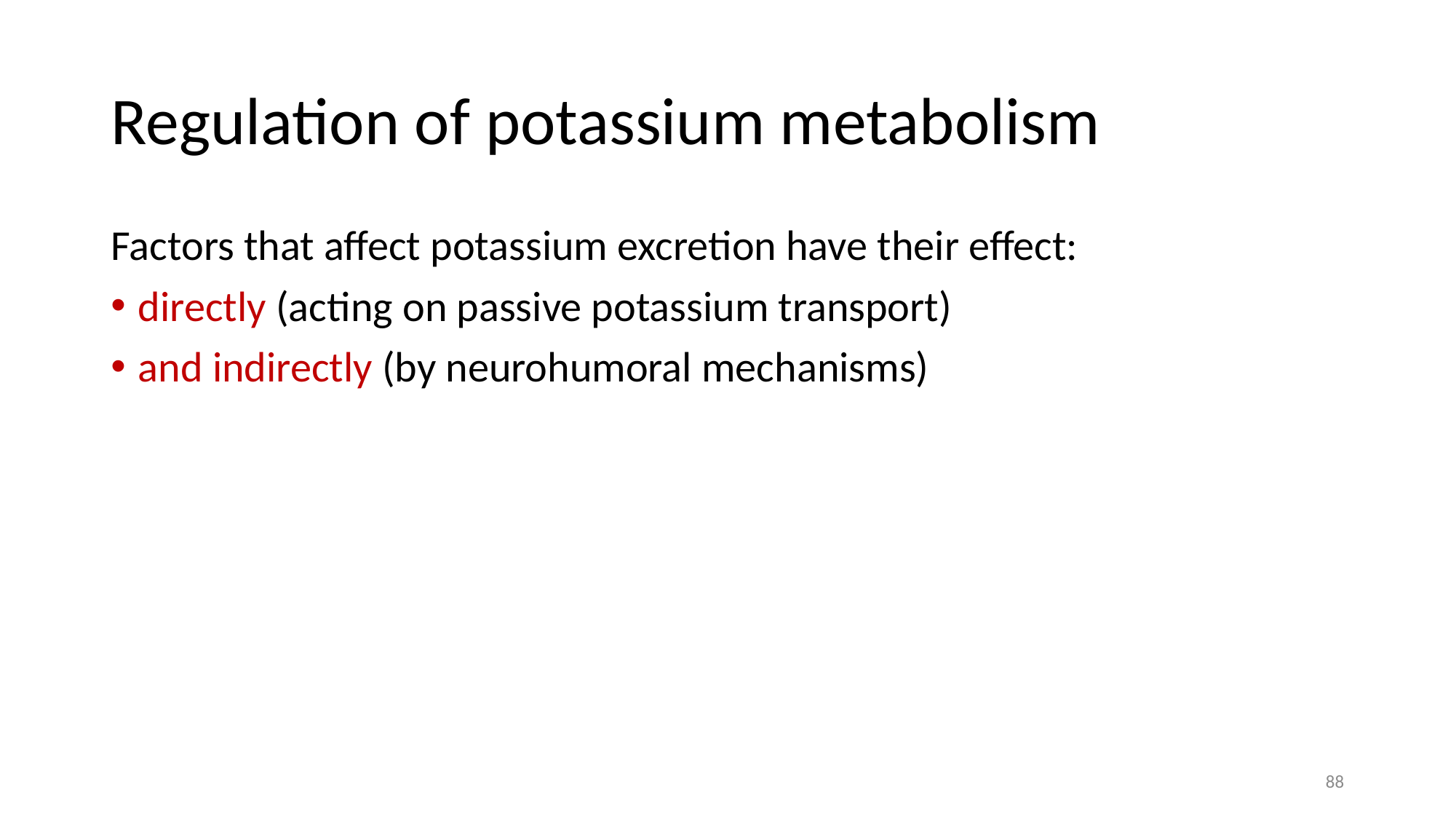

# Regulation of potassium metabolism
Factors that affect potassium excretion have their effect:
directly (acting on passive potassium transport)
and indirectly (by neurohumoral mechanisms)
88